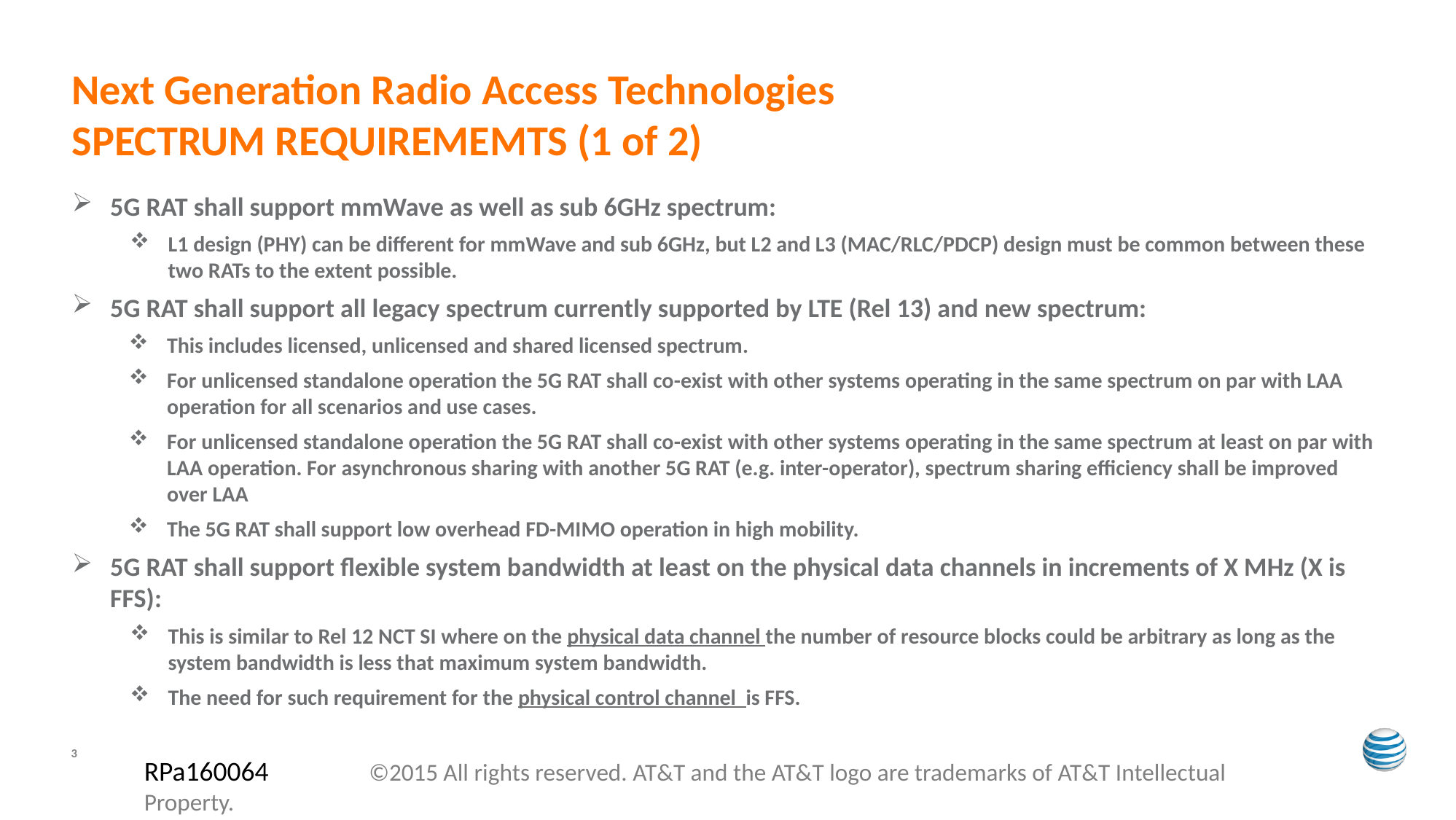

# Next Generation Radio Access Technologies SPECTRUM REQUIREMEMTS (1 of 2)
5G RAT shall support mmWave as well as sub 6GHz spectrum:
L1 design (PHY) can be different for mmWave and sub 6GHz, but L2 and L3 (MAC/RLC/PDCP) design must be common between these two RATs to the extent possible.
5G RAT shall support all legacy spectrum currently supported by LTE (Rel 13) and new spectrum:
This includes licensed, unlicensed and shared licensed spectrum.
For unlicensed standalone operation the 5G RAT shall co-exist with other systems operating in the same spectrum on par with LAA operation for all scenarios and use cases.
For unlicensed standalone operation the 5G RAT shall co-exist with other systems operating in the same spectrum at least on par with LAA operation. For asynchronous sharing with another 5G RAT (e.g. inter-operator), spectrum sharing efficiency shall be improved over LAA
The 5G RAT shall support low overhead FD-MIMO operation in high mobility.
5G RAT shall support flexible system bandwidth at least on the physical data channels in increments of X MHz (X is FFS):
This is similar to Rel 12 NCT SI where on the physical data channel the number of resource blocks could be arbitrary as long as the system bandwidth is less that maximum system bandwidth.
The need for such requirement for the physical control channel  is FFS.
3
RPa160064	 ©2015 All rights reserved. AT&T and the AT&T logo are trademarks of AT&T Intellectual Property.